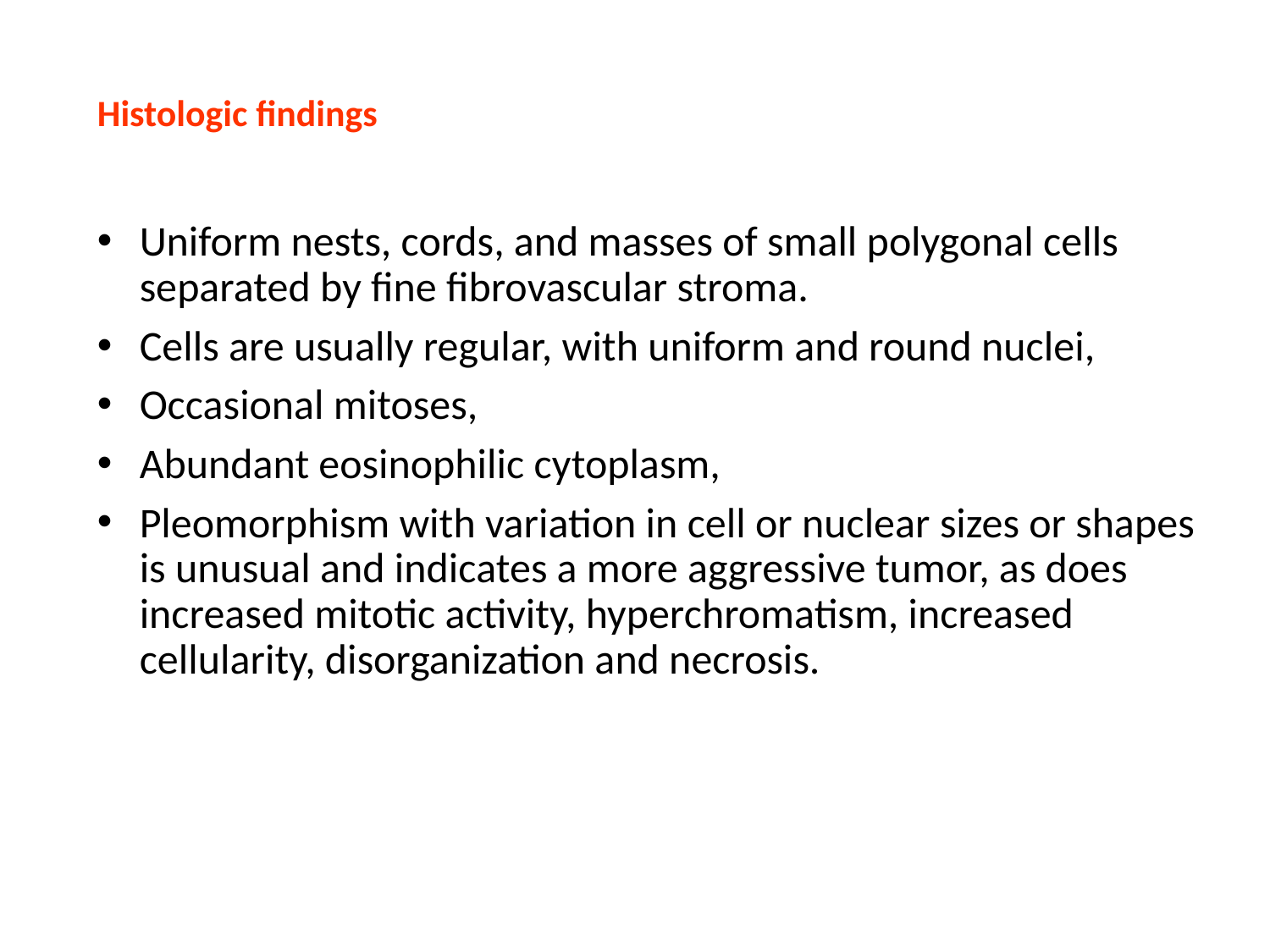

Histologic findings

Uniform nests, cords, and masses of small polygonal cells separated by fine fibrovascular stroma.
Cells are usually regular, with uniform and round nuclei,
Occasional mitoses,
Abundant eosinophilic cytoplasm,
Pleomorphism with variation in cell or nuclear sizes or shapes is unusual and indicates a more aggressive tumor, as does increased mitotic activity, hyperchromatism, increased cellularity, disorganization and necrosis.